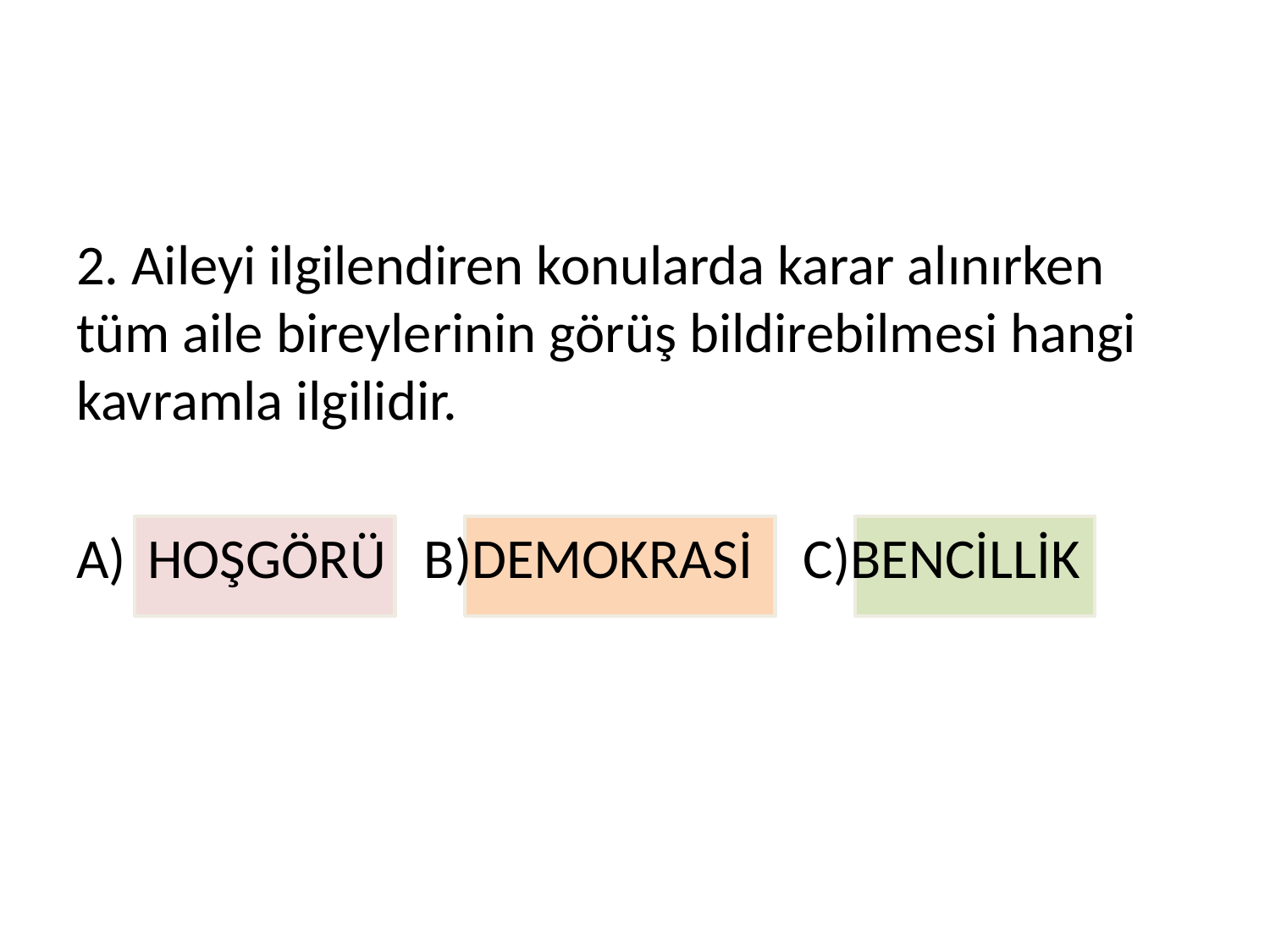

2. Aileyi ilgilendiren konularda karar alınırken tüm aile bireylerinin görüş bildirebilmesi hangi kavramla ilgilidir.

HOŞGÖRÜ   B)DEMOKRASİ    C)BENCİLLİK